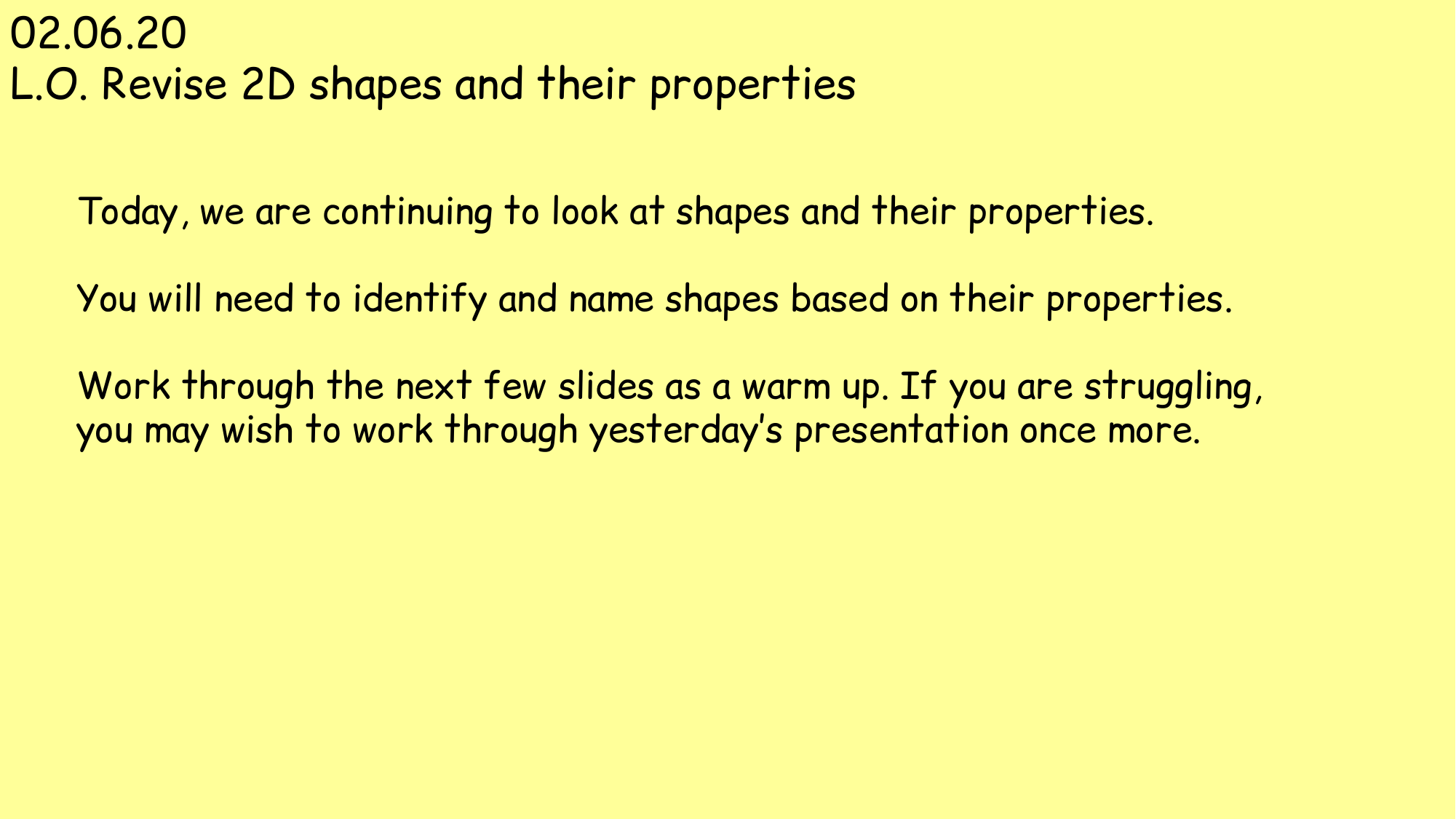

02.06.20
L.O. Revise 2D shapes and their properties
Today, we are continuing to look at shapes and their properties.

You will need to identify and name shapes based on their properties.

Work through the next few slides as a warm up. If you are struggling, you may wish to work through yesterday’s presentation once more.